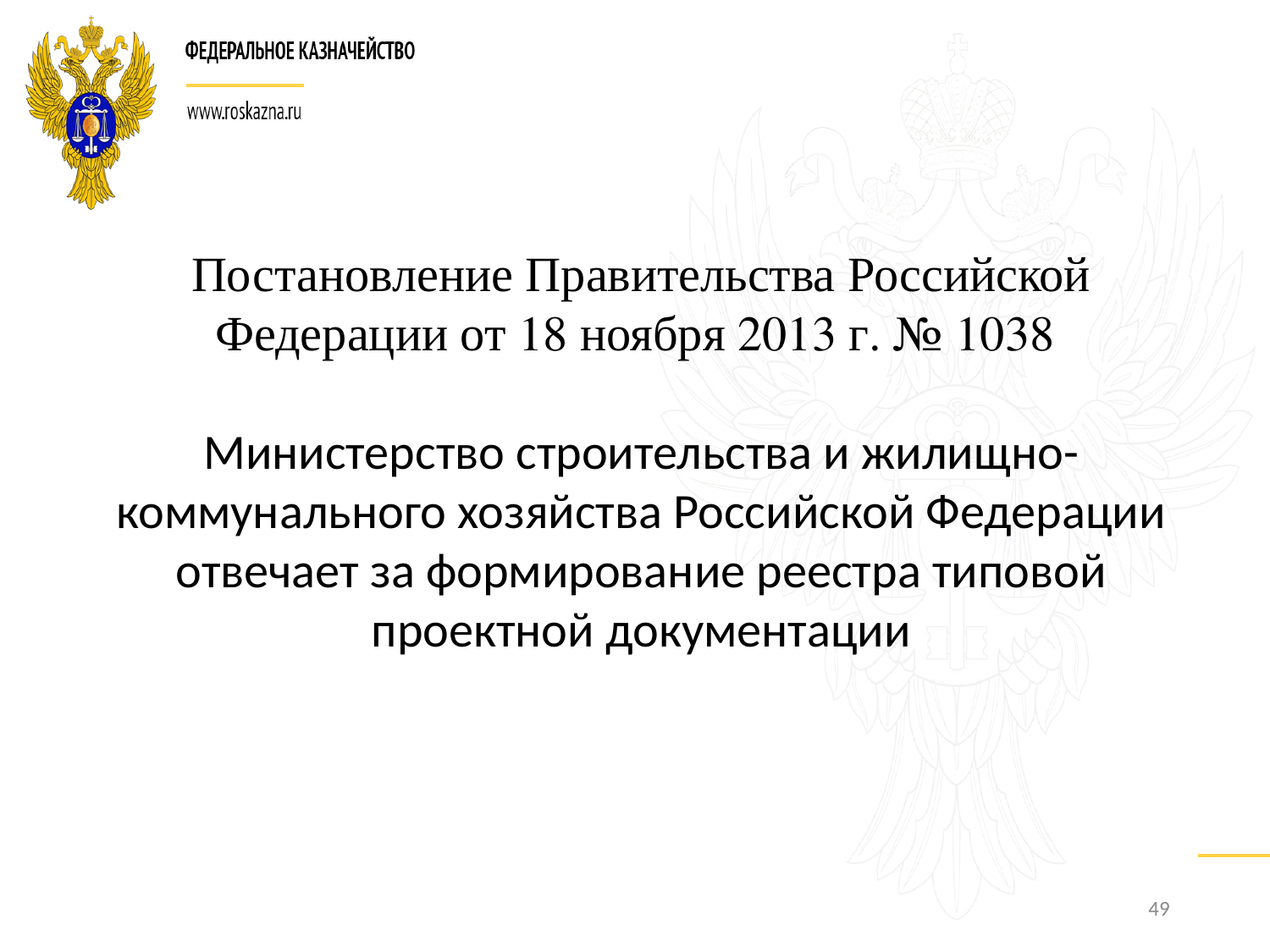

Постановление Правительства Российской Федерации от 18 ноября 2013 г. № 1038

Министерство строительства и жилищно-коммунального хозяйства Российской Федерации отвечает за формирование реестра типовой проектной документации
49